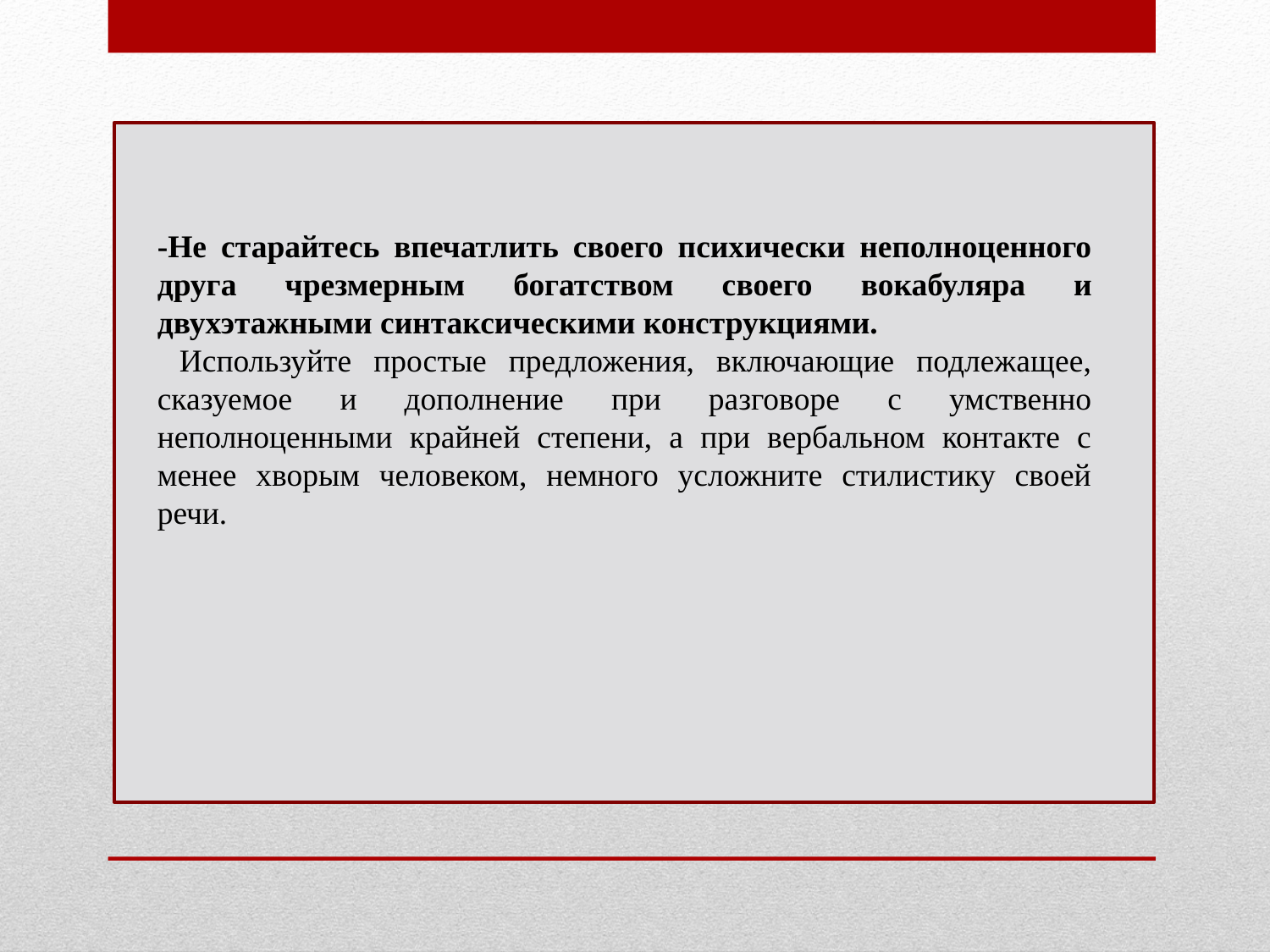

-Не старайтесь впечатлить своего психически неполноценного друга чрезмерным богатством своего вокабуляра и двухэтажными синтаксическими конструкциями.
 Используйте простые предложения, включающие подлежащее, сказуемое и дополнение при разговоре с умственно неполноценными крайней степени, а при вербальном контакте с менее хворым человеком, немного усложните стилистику своей речи.